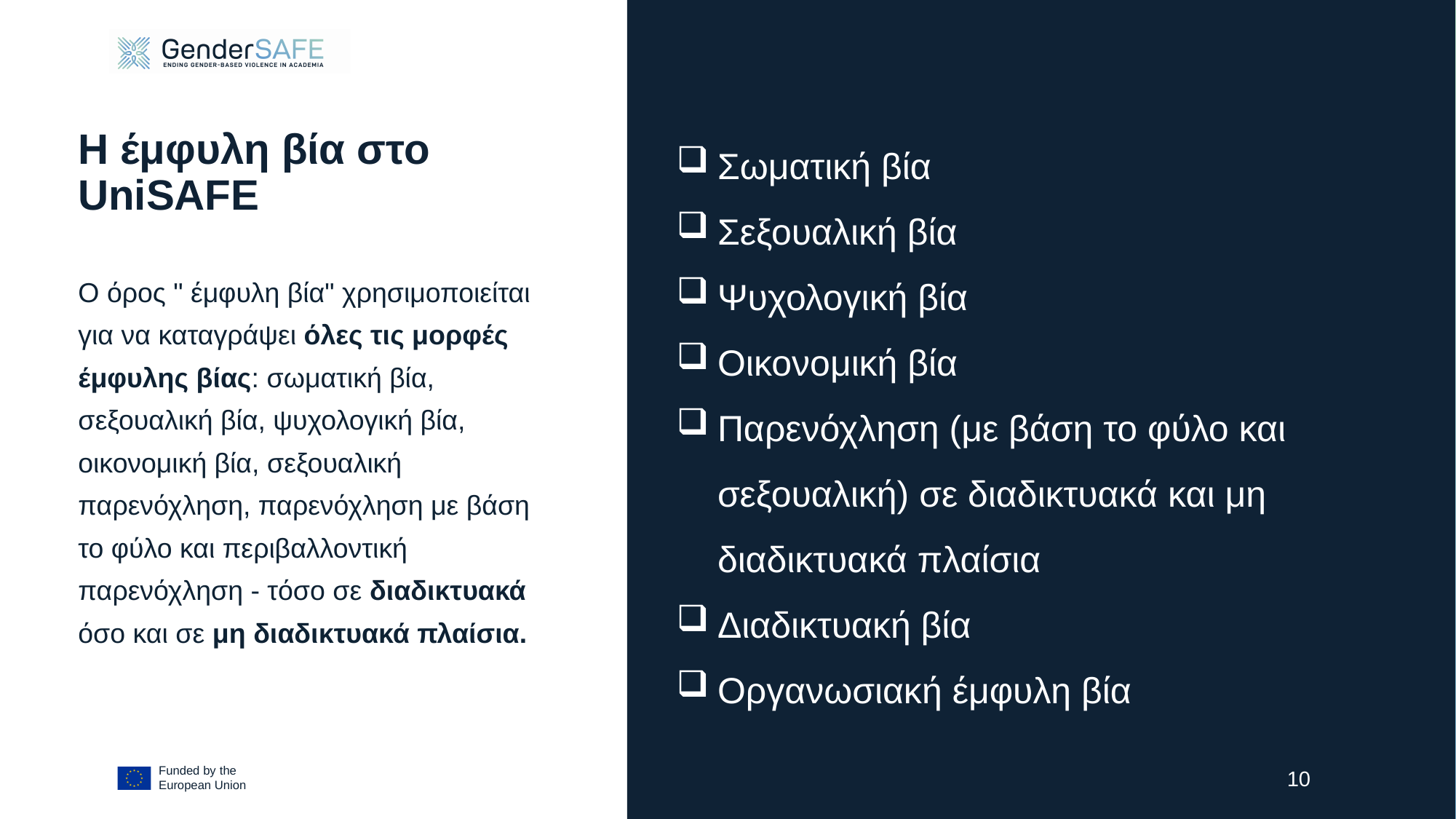

Η έμφυλη βία στο UniSAFE

Σωματική βία
Σεξουαλική βία
Ψυχολογική βία
Οικονομική βία
Παρενόχληση (με βάση το φύλο και σεξουαλική) σε διαδικτυακά και μη διαδικτυακά πλαίσια
Διαδικτυακή βία
Οργανωσιακή έμφυλη βία
Ο όρος " έμφυλη βία" χρησιμοποιείται για να καταγράψει όλες τις μορφές έμφυλης βίας: σωματική βία, σεξουαλική βία, ψυχολογική βία, οικονομική βία, σεξουαλική παρενόχληση, παρενόχληση με βάση το φύλο και περιβαλλοντική παρενόχληση - τόσο σε διαδικτυακά όσο και σε μη διαδικτυακά πλαίσια.
10